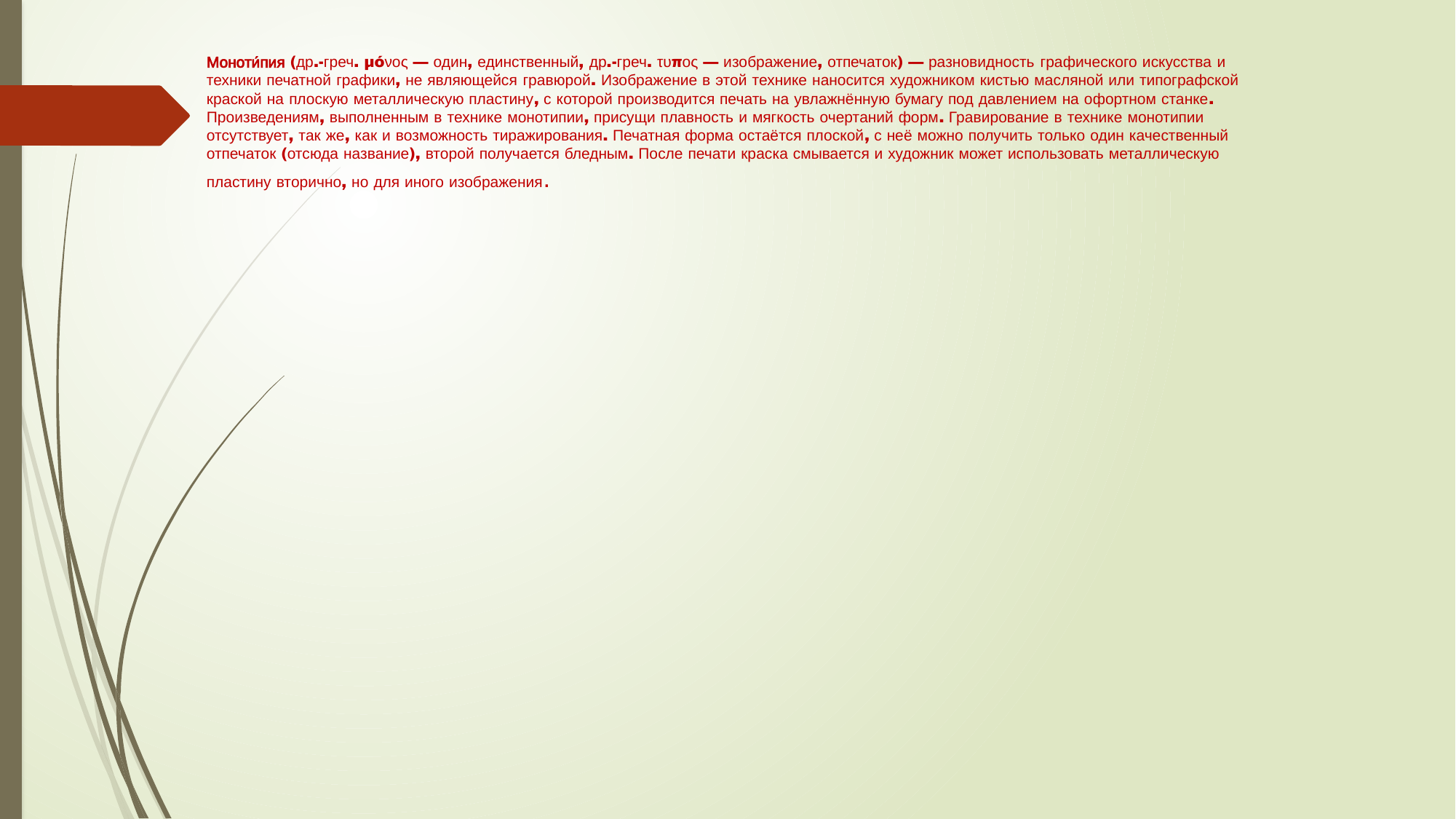

# Моноти́пия (др.-греч. µóνος — один, единственный, др.-греч. τυπος — изображение, отпечаток) — разновидность графического искусства и техники печатной графики, не являющейся гравюрой. Изображение в этой технике наносится художником кистью масляной или типографской краской на плоскую металлическую пластину, с которой производится печать на увлажнённую бумагу под давлением на офортном станке. Произведениям, выполненным в технике монотипии, присущи плавность и мягкость очертаний форм. Гравирование в технике монотипии отсутствует, так же, как и возможность тиражирования. Печатная форма остаётся плоской, с неё можно получить только один качественный отпечаток (отсюда название), второй получается бледным. После печати краска смывается и художник может использовать металлическую пластину вторично, но для иного изображения.